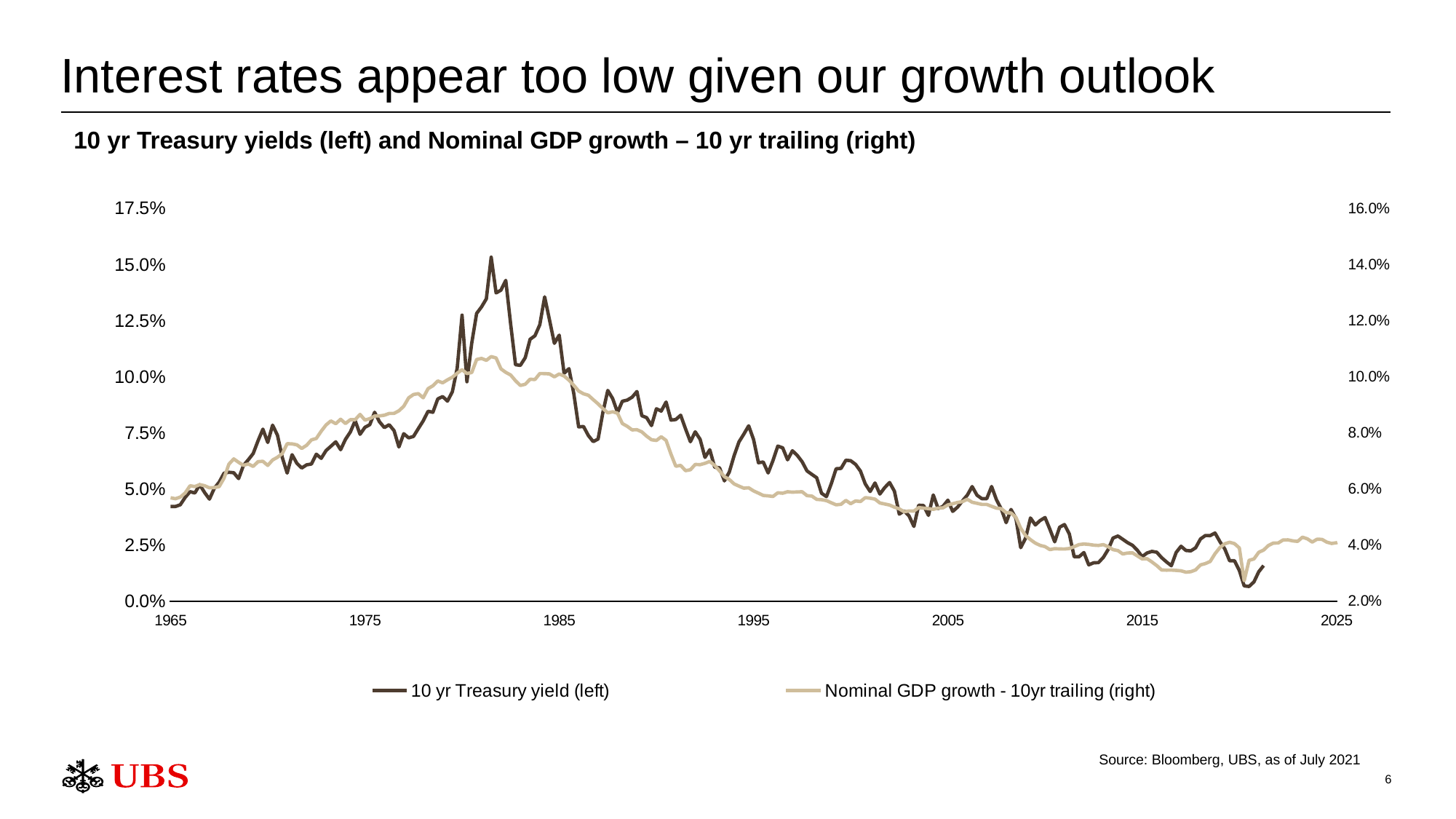

# Interest rates appear too low given our growth outlook
10 yr Treasury yields (left) and Nominal GDP growth – 10 yr trailing (right)

### Chart

| Category |  | Nominal GDP growth - 10yr trailing (right) |
|---|---|---|
| 23832 | 0.042104354 | 0.05681112126954524 |
| 23923 | 0.04213182 | 0.05647868471724227 |
| 24015 | 0.042895459999999996 | 0.057055214255015585 |
| 24107 | 0.04616957 | 0.058514390082861745 |
| 24197 | 0.048734780000000005 | 0.06109920308584371 |
| 24288 | 0.048145466 | 0.060825741112430665 |
| 24380 | 0.051845445999999996 | 0.061515568183475144 |
| 24472 | 0.048349996 | 0.061111319089730776 |
| 24562 | 0.045399995000000005 | 0.060360494661752195 |
| 24653 | 0.050227275 | 0.060458569313305066 |
| 24745 | 0.05299524 | 0.06080412906577459 |
| 24837 | 0.05698571 | 0.06380668884591811 |
| 24928 | 0.057399993 | 0.06879186651647817 |
| 25019 | 0.05718 | 0.07067616477620109 |
| 25111 | 0.054580956 | 0.06945117206250839 |
| 25203 | 0.060427260000000003 | 0.06839074181994631 |
| 25293 | 0.06296191000000001 | 0.06886949445163082 |
| 25384 | 0.065742855 | 0.06799417006065567 |
| 25476 | 0.071445446 | 0.06970401014192906 |
| 25568 | 0.076643486 | 0.06982636112062268 |
| 25658 | 0.07068636 | 0.06835738026952476 |
| 25749 | 0.078418183 | 0.07030057307121962 |
| 25841 | 0.073931813 | 0.07126753990824652 |
| 25933 | 0.063973913 | 0.0725851354805247 |
| 26023 | 0.057034793 | 0.0761293193533652 |
| 26114 | 0.06522273 | 0.07605480798203068 |
| 26206 | 0.061386355999999996 | 0.07570585361390214 |
| 26298 | 0.059282613 | 0.07442768956807466 |
| 26389 | 0.060708700000000004 | 0.07555511098877088 |
| 26480 | 0.061068176999999994 | 0.07749226975274937 |
| 26572 | 0.065438094 | 0.07798889749594795 |
| 26664 | 0.06360476 | 0.08057327631827205 |
| 26754 | 0.06709091 | 0.08281148733094357 |
| 26845 | 0.06899999600000001 | 0.08423830072053828 |
| 26937 | 0.070985003 | 0.08325778858702226 |
| 27029 | 0.067471423 | 0.08483422344757274 |
| 27119 | 0.072090483 | 0.08332326418767733 |
| 27210 | 0.075354996 | 0.08468836319276418 |
| 27302 | 0.08040953999999999 | 0.08467792797974649 |
| 27394 | 0.07433635 | 0.08657597782111126 |
| 27484 | 0.07744762 | 0.08454510895250444 |
| 27575 | 0.07860953300000001 | 0.08505929760302267 |
| 27667 | 0.084172735 | 0.08599620303439015 |
| 27759 | 0.079891305 | 0.08603181147187566 |
| 27850 | 0.07734347999999999 | 0.08628118302493748 |
| 27941 | 0.078613644 | 0.08690935572967895 |
| 28033 | 0.075968184 | 0.08693793874246358 |
| 28125 | 0.06867825500000001 | 0.08785640082947999 |
| 28215 | 0.074600005 | 0.08946389951521638 |
| 28306 | 0.072754545 | 0.0924728782063089 |
| 28398 | 0.073390913 | 0.09367698965495541 |
| 28490 | 0.07688182 | 0.09398626244463038 |
| 28580 | 0.08034782 | 0.09250064168783045 |
| 28671 | 0.08462274 | 0.09576006691388095 |
| 28763 | 0.08414761999999999 | 0.09678416302746262 |
| 28855 | 0.09011428 | 0.09850703444522435 |
| 28945 | 0.09117271 | 0.09785258464120239 |
| 29036 | 0.0891381 | 0.09890703598030881 |
| 29128 | 0.0933 | 0.09984009154184137 |
| 29220 | 0.10389048000000001 | 0.10126740746385976 |
| 29311 | 0.12749048 | 0.1025274078712568 |
| 29402 | 0.09778095 | 0.10114059736564673 |
| 29494 | 0.11510455 | 0.10153356942628666 |
| 29586 | 0.12825653 | 0.10615337410711967 |
| 29676 | 0.1311591 | 0.10654304766834177 |
| 29767 | 0.13472272 | 0.10585335436402588 |
| 29859 | 0.15332273000000002 | 0.10720368980170347 |
| 29951 | 0.137369585 | 0.10670684740356151 |
| 30041 | 0.13861305 | 0.10280773315845071 |
| 30132 | 0.14299545 | 0.10157493847012966 |
| 30224 | 0.12345001 | 0.10061995646901467 |
| 30316 | 0.10536958 | 0.09857914194346495 |
| 30406 | 0.10506520999999999 | 0.0968993005628378 |
| 30497 | 0.10848637 | 0.09731871775560741 |
| 30589 | 0.11670000999999999 | 0.09911444449644047 |
| 30681 | 0.11827726999999999 | 0.09900758900932605 |
| 30772 | 0.12319091 | 0.10113896377986431 |
| 30863 | 0.13562858 | 0.10113168284917284 |
| 30955 | 0.12536001 | 0.10102691798147756 |
| 31047 | 0.11490474 | 0.09998388163245342 |
| 31137 | 0.11855239 | 0.10100279535477585 |
| 31228 | 0.10156000000000001 | 0.10026714256733649 |
| 31320 | 0.10361428 | 0.09880201508860575 |
| 31412 | 0.09250454 | 0.0969375022982717 |
| 31502 | 0.077647624 | 0.09491019906517639 |
| 31593 | 0.077809515 | 0.09391808283936864 |
| 31685 | 0.073809085 | 0.0934050478690045 |
| 31777 | 0.071086955 | 0.09185455174134938 |
| 31867 | 0.07223182 | 0.09033068454515969 |
| 31958 | 0.08428637500000001 | 0.088627779900609 |
| 32050 | 0.09390456 | 0.08712707755123406 |
| 32142 | 0.09026522 | 0.08751486351174242 |
| 32233 | 0.08409131 | 0.0870084884321034 |
| 32324 | 0.08907728000000001 | 0.08330589650199904 |
| 32416 | 0.08960454999999999 | 0.08231901198296487 |
| 32508 | 0.09089090999999999 | 0.0810448470310392 |
| 32598 | 0.09343915000000001 | 0.0811132501757823 |
| 32689 | 0.08262272 | 0.0803497962709574 |
| 32781 | 0.08176665 | 0.07879900100609794 |
| 32873 | 0.07823809 | 0.07752445685117859 |
| 32963 | 0.08575456000000001 | 0.07727319046457914 |
| 33054 | 0.0846857 | 0.07857453832405681 |
| 33146 | 0.08872999 | 0.07731153714646721 |
| 33238 | 0.08066192 | 0.0723752154338142 |
| 33328 | 0.08092857 | 0.06805840234769911 |
| 33419 | 0.08284501000000001 | 0.06836666869312547 |
| 33511 | 0.076752377 | 0.06647547229484974 |
| 33603 | 0.071018176 | 0.06681884385076242 |
| 33694 | 0.07545909 | 0.06869807727298083 |
| 33785 | 0.072090898 | 0.06862522361335155 |
| 33877 | 0.064027295 | 0.06910111145836684 |
| 33969 | 0.06745217 | 0.06979919767449672 |
| 34059 | 0.05963479000000001 | 0.06837180100214879 |
| 34150 | 0.059390910000000005 | 0.06643306275311711 |
| 34242 | 0.05355908 | 0.06433688567403872 |
| 34334 | 0.057443476 | 0.06335213423606145 |
| 34424 | 0.064773917 | 0.06175776706722358 |
| 34515 | 0.070954547 | 0.060975369051343264 |
| 34607 | 0.07442272700000001 | 0.060243222271590735 |
| 34699 | 0.07814091000000001 | 0.060368508454051284 |
| 34789 | 0.072021728 | 0.05925183528567146 |
| 34880 | 0.06164091 | 0.058467298911229815 |
| 34972 | 0.06197619000000001 | 0.05764356575537599 |
| 35064 | 0.057090473 | 0.05749492392644062 |
| 35155 | 0.06264286000000001 | 0.05728409325285555 |
| 35246 | 0.069095 | 0.05859606227199676 |
| 35338 | 0.068304763 | 0.05844537413865325 |
| 35430 | 0.06295908 | 0.058961806883925494 |
| 35520 | 0.06701429 | 0.05881570450920903 |
| 35611 | 0.064900002 | 0.058907861773597414 |
| 35703 | 0.062090907 | 0.05896933484203015 |
| 35795 | 0.057999997 | 0.05758030733924757 |
| 35885 | 0.056427274 | 0.057415008313669746 |
| 35976 | 0.054950004000000004 | 0.05623540584447673 |
| 36068 | 0.048031819999999996 | 0.05613145125768959 |
| 36160 | 0.046521735 | 0.05580760304516419 |
| 36250 | 0.052265215 | 0.05503640327840564 |
| 36341 | 0.05896817000000001 | 0.05430750201259804 |
| 36433 | 0.059113636 | 0.05449314724618137 |
| 36525 | 0.06275217999999999 | 0.05588073539017202 |
| 36616 | 0.062547827 | 0.0546992506446673 |
| 36707 | 0.060918183 | 0.055693167927082676 |
| 36799 | 0.057919044 | 0.05546254145890117 |
| 36891 | 0.052219049999999996 | 0.05685796432898149 |
| 36981 | 0.048818173 | 0.056665650825861835 |
| 37072 | 0.05260951999999999 | 0.05632572938557523 |
| 37164 | 0.047665 | 0.05495667970475937 |
| 37256 | 0.0505619 | 0.05460052517602931 |
| 37346 | 0.052819047 | 0.05421949527257408 |
| 37437 | 0.048940000000000004 | 0.053464871616665244 |
| 37529 | 0.038714287 | 0.05286708467812962 |
| 37621 | 0.040172730000000004 | 0.05181084026655469 |
| 37711 | 0.037966669 | 0.05210671251675669 |
| 37802 | 0.033233337 | 0.052081459710567435 |
| 37894 | 0.042713637 | 0.05329789117022066 |
| 37986 | 0.042569556 | 0.05312515474215074 |
| 38077 | 0.03815217 | 0.05294766805373441 |
| 38168 | 0.04726364 | 0.05267760912777675 |
| 38260 | 0.041227273999999994 | 0.05313868481196482 |
| 38352 | 0.04222609 | 0.05322794216699611 |
| 38442 | 0.044956517 | 0.0542767296616089 |
| 38533 | 0.039949992000000004 | 0.05467837612581983 |
| 38625 | 0.041868185999999995 | 0.05515242905054274 |
| 38717 | 0.04461818 | 0.05544108757387045 |
| 38807 | 0.04721738 | 0.05627599360915658 |
| 38898 | 0.051009088 | 0.05521937813149447 |
| 38990 | 0.047147627 | 0.05483161434729622 |
| 39082 | 0.045595236000000004 | 0.054463001851480675 |
| 39172 | 0.045609092999999996 | 0.054436893861214974 |
| 39263 | 0.051038094000000006 | 0.053768034542798215 |
| 39355 | 0.045155 | 0.05311445656065095 |
| 39447 | 0.04096190499999999 | 0.05292476913142985 |
| 39538 | 0.034919056999999996 | 0.05150591857704012 |
| 39629 | 0.040809526 | 0.051392412943483956 |
| 39721 | 0.036822731000000004 | 0.04984356256496336 |
| 39813 | 0.023760872000000002 | 0.04591055385182341 |
| 39903 | 0.02799091 | 0.04334359228143159 |
| 39994 | 0.037018182 | 0.041864383904508085 |
| 40086 | 0.0339 | 0.040642550922156184 |
| 40178 | 0.035882611 | 0.03981901488577577 |
| 40268 | 0.037208700000000004 | 0.03939911994310341 |
| 40359 | 0.03195 | 0.03832205545301659 |
| 40451 | 0.026363728000000003 | 0.038658188799864046 |
| 40543 | 0.032891176 | 0.038567952855881105 |
| 40633 | 0.034081042 | 0.0385377557111215 |
| 40724 | 0.029900000000000003 | 0.03872560999937957 |
| 40816 | 0.0197 | 0.039380060972056485 |
| 40908 | 0.0197 | 0.04010952919614996 |
| 40999 | 0.0216 | 0.04032175988085962 |
| 41090 | 0.016098335 | 0.0401781867188018 |
| 41182 | 0.01701650023460388 | 0.03991195693578131 |
| 41274 | 0.01711285710334778 | 0.039811973460629924 |
| 41364 | 0.0194352400302887 | 0.040095849167657516 |
| 41455 | 0.02294399976730347 | 0.039327960962497244 |
| 41547 | 0.02803571462631226 | 0.038325347439973845 |
| 41639 | 0.02897181749343872 | 0.03796286803249149 |
| 41729 | 0.027493076923076915 | 0.03677125047237828 |
| 41820 | 0.025997923076923075 | 0.03711328337073816 |
| 41912 | 0.024823076923076927 | 0.037165679950853514 |
| 42004 | 0.022618153846153847 | 0.036083545382272764 |
| 42094 | 0.019760538461538458 | 0.03501304870995692 |
| 42185 | 0.021403153846153846 | 0.035072280578186676 |
| 42277 | 0.022119 | 0.03392367273503272 |
| 42369 | 0.02173676923076923 | 0.03262145034488473 |
| 42460 | 0.019318999999999996 | 0.031052137435082283 |
| 42551 | 0.01741307692307692 | 0.030985773365598046 |
| 42643 | 0.015708153846153847 | 0.03101593269543912 |
| 42735 | 0.021661076923076922 | 0.0309120709445736 |
| 42825 | 0.02439846153846154 | 0.03076506457438577 |
| 42916 | 0.022507923076923075 | 0.030269008902624517 |
| 43008 | 0.022351307692307695 | 0.030439261310892363 |
| 43100 | 0.02370453846153846 | 0.03107683341871237 |
| 43190 | 0.027638307692307695 | 0.032854078203173875 |
| 43281 | 0.029190307692307696 | 0.03334216787184552 |
| 43373 | 0.029159615384615388 | 0.03408743043007689 |
| 43465 | 0.03029869230769231 | 0.03686049124702917 |
| 43555 | 0.026427923076923078 | 0.039058350412625176 |
| 43646 | 0.023205076923076925 | 0.040411218892092204 |
| 43738 | 0.017933615384615385 | 0.040944981072029485 |
| 43830 | 0.017912538461538462 | 0.040452264442057295 |
| 43921 | 0.013577384615384616 | 0.03889679898190668 |
| 44012 | 0.006722538461538462 | 0.02719664293859192 |
| 44104 | 0.006470923076923076 | 0.03450524023995949 |
| 44196 | 0.008495692307692308 | 0.03498083764769366 |
| 44286 | 0.013049076923076924 | 0.03737219007144277 |
| 44377 | 0.015794076923076925 | 0.03816577500409335 |
| 44469 | None | 0.03981242326043666 |
| 44561 | None | 0.04064957664242708 |
| 44651 | None | 0.0406801899538467 |
| 44742 | None | 0.04175345865214419 |
| 44834 | None | 0.041798354788343595 |
| 44926 | None | 0.04143359654523615 |
| 45016 | None | 0.04125007523167179 |
| 45107 | None | 0.04275356987117829 |
| 45199 | None | 0.04216065679881775 |
| 45291 | None | 0.04100652426850471 |
| 45382 | None | 0.042025543936273335 |
| 45473 | None | 0.0419765849999012 |
| 45565 | None | 0.04098467586423671 |
| 45657 | None | 0.04051884985575338 |
| 45747 | None | 0.04077640224235357 |
| 45838 | None | 0.0414415790997682 |
Source: Bloomberg, UBS, as of July 2021